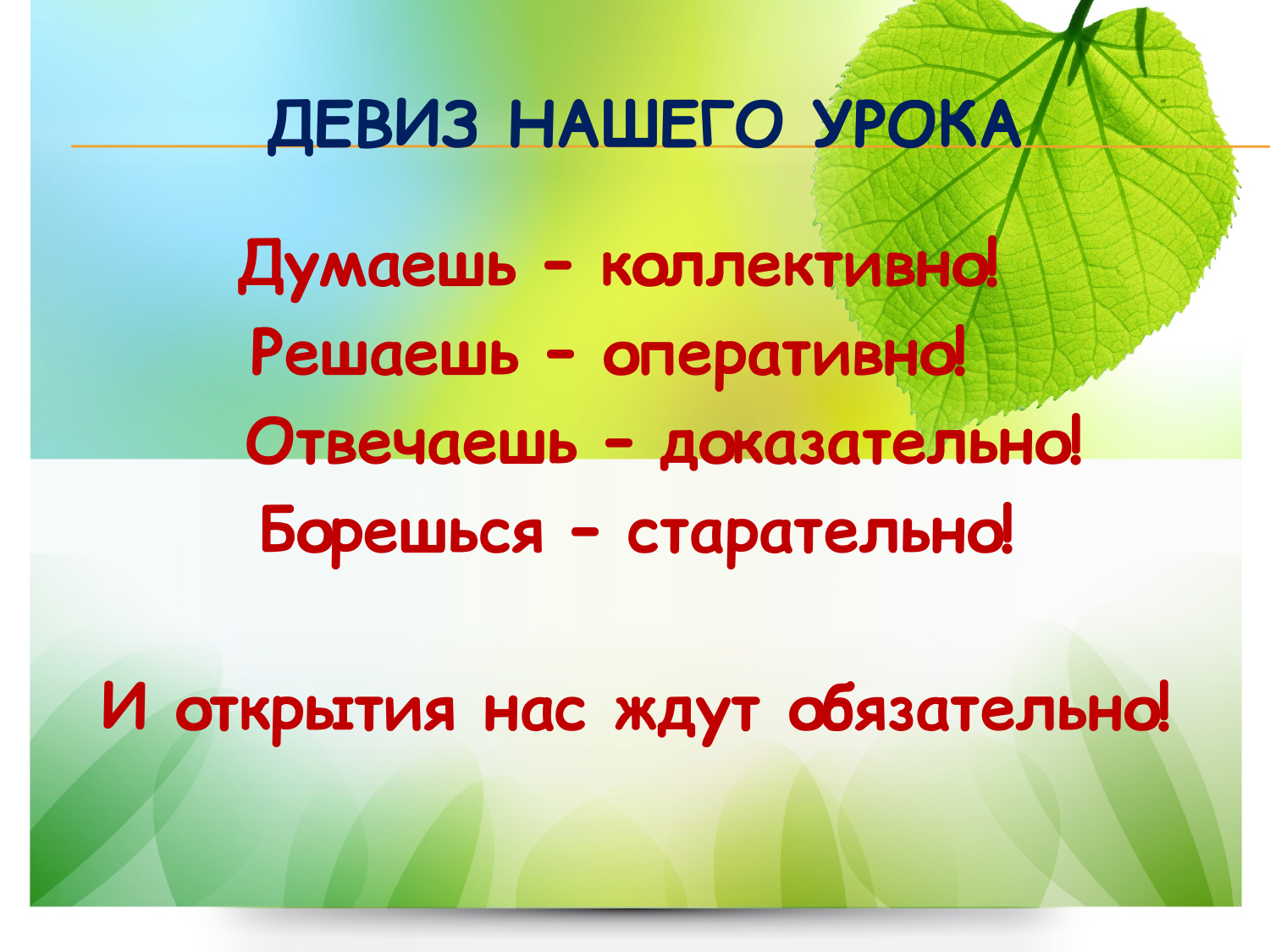

# Девиз нашего урока
 Думаешь – коллективно!
Решаешь – оперативно!
    Отвечаешь – доказательно!
  Борешься – старательно!

 И открытия нас ждут обязательно!